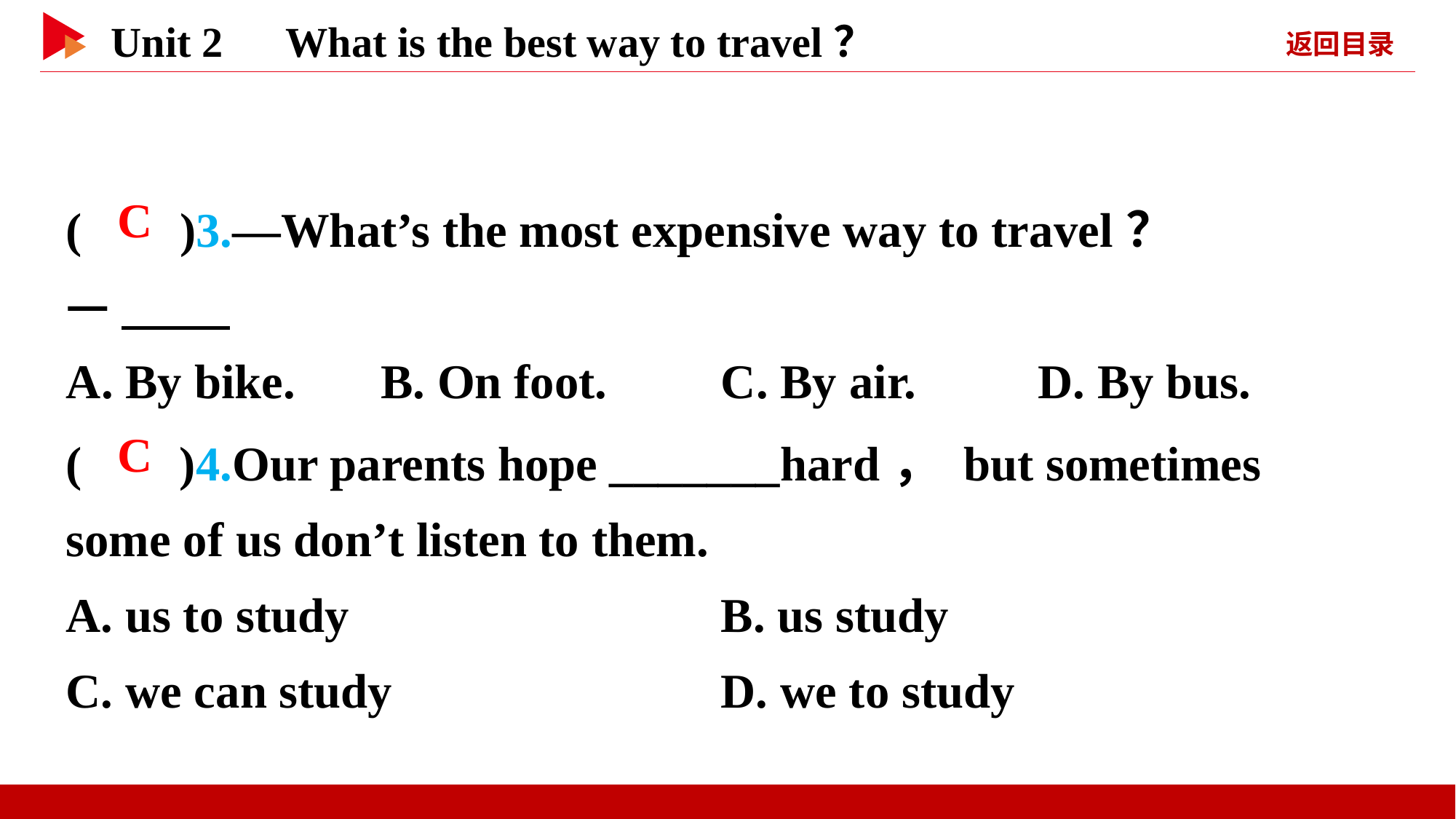

(        )3.—What’s the most expensive way to travel？
—
A. By bike.       B. On foot.		C. By air.          D. By bus.
   C
(        )4.Our parents hope _______hard， but sometimes some of us don’t listen to them.
A. us to study       			B. us study
C. we can study        			D. we to study
   C